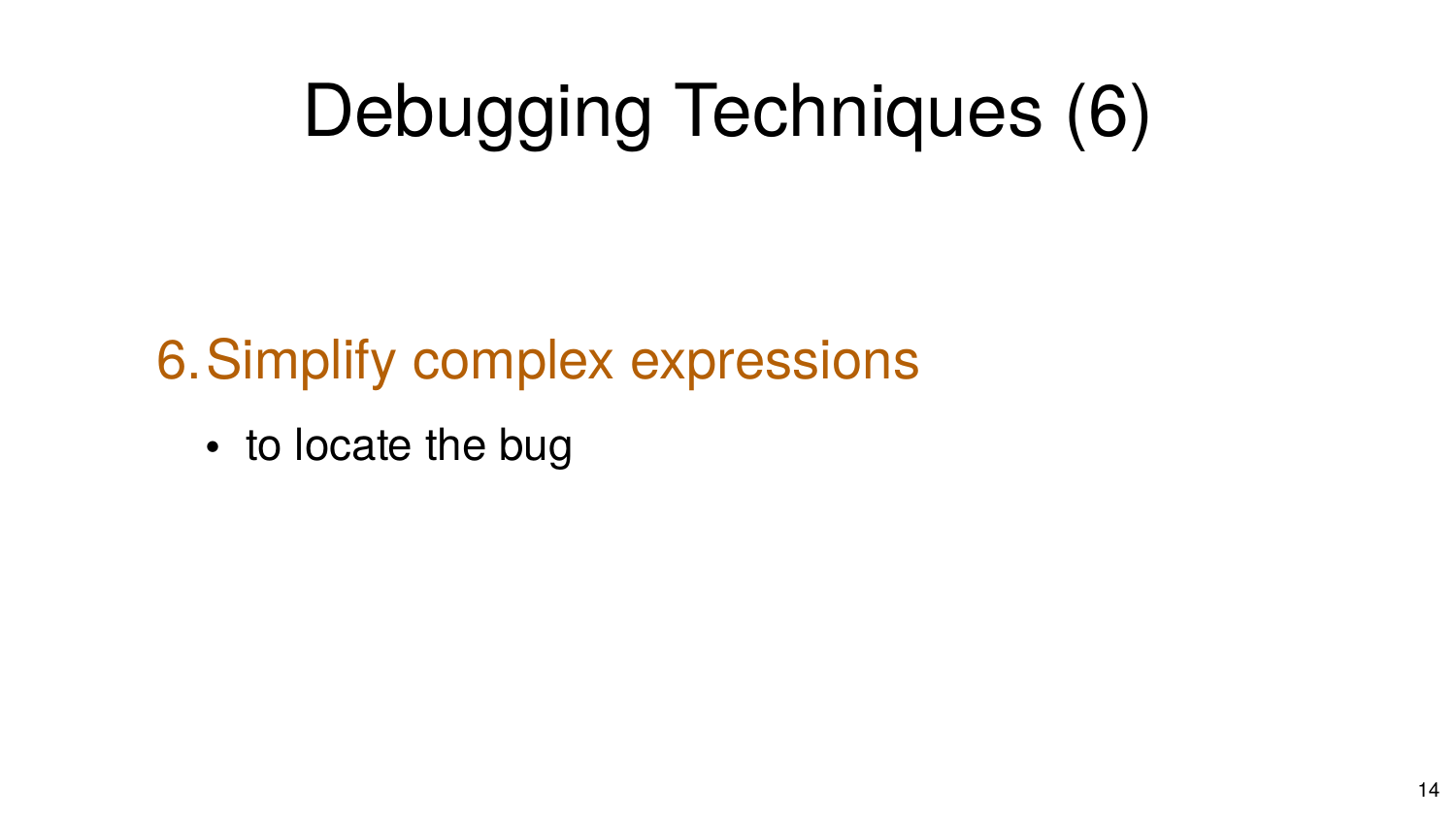

# Debugging Techniques (6)
Simplify complex expressions
to locate the bug
14